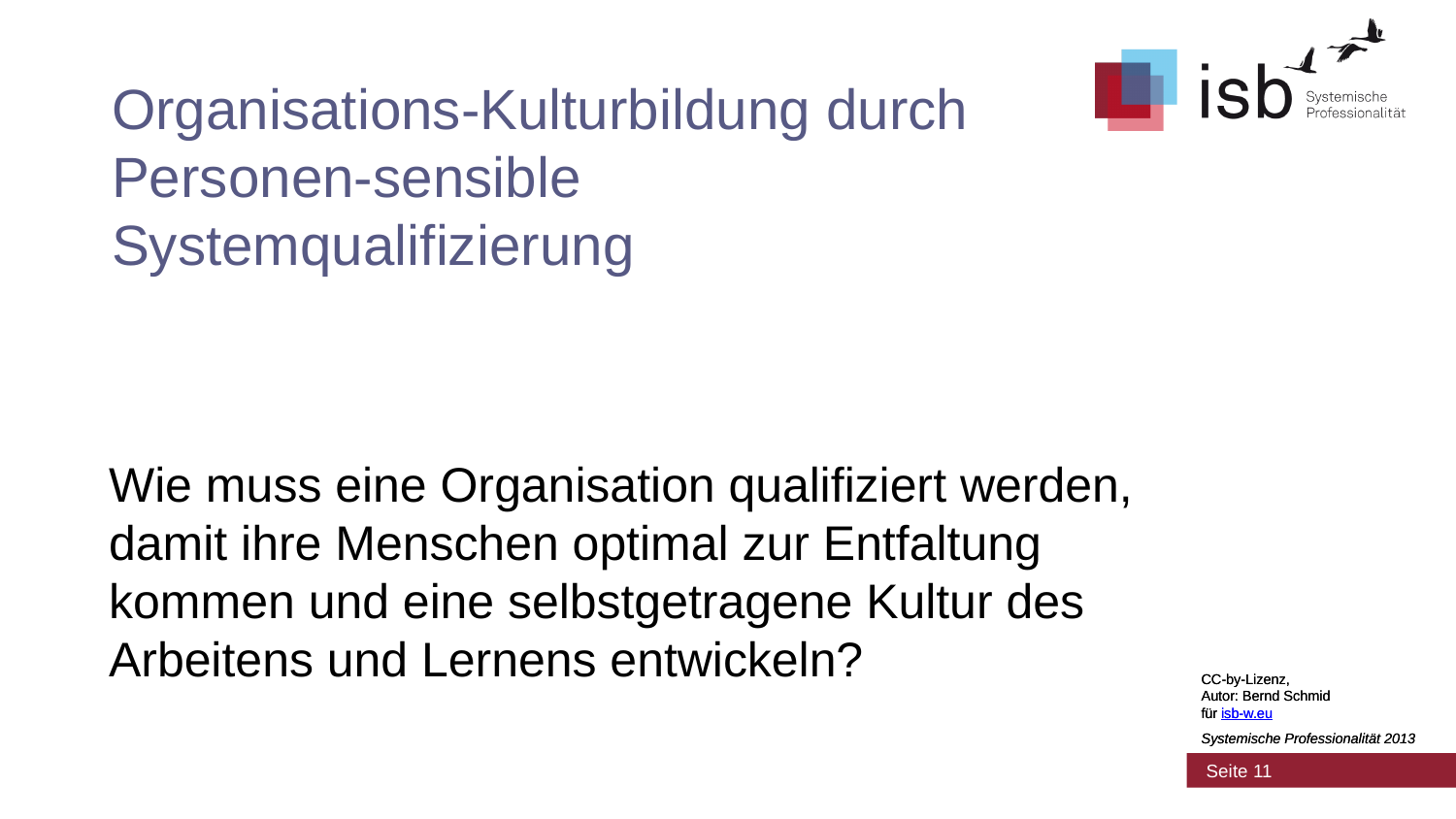

# Organisations-Kulturbildung durch Personen-sensible Systemqualifizierung
Wie muss eine Organisation qualifiziert werden,  damit ihre Menschen optimal zur Entfaltung kommen und eine selbstgetragene Kultur des Arbeitens und Lernens entwickeln?

CC-by-Lizenz,
Autor: Bernd Schmid
für isb-w.eu
Systemische Professionalität 2013
 Seite 11